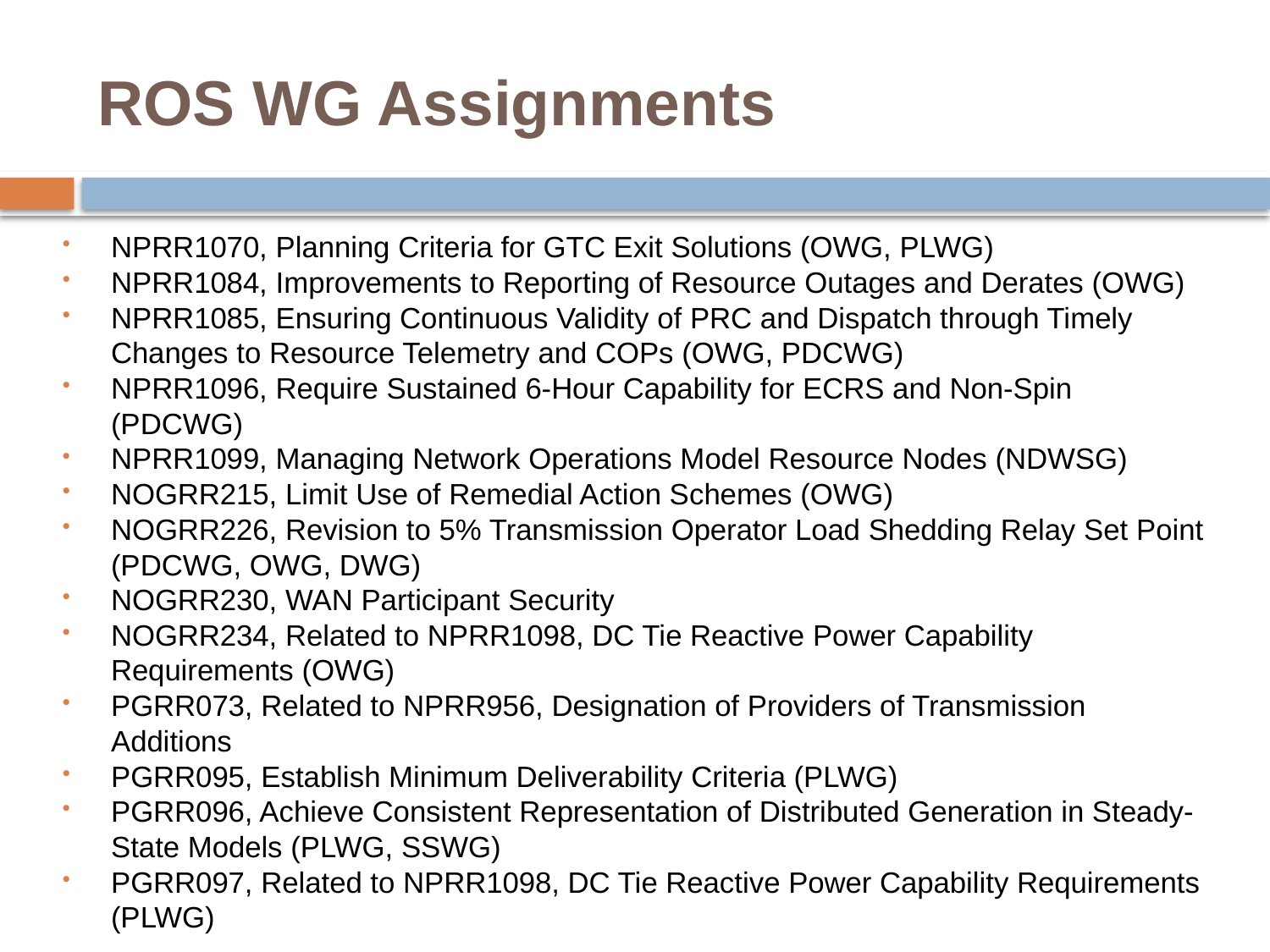

# ROS WG Assignments
NPRR1070, Planning Criteria for GTC Exit Solutions (OWG, PLWG)
NPRR1084, Improvements to Reporting of Resource Outages and Derates (OWG)
NPRR1085, Ensuring Continuous Validity of PRC and Dispatch through Timely Changes to Resource Telemetry and COPs (OWG, PDCWG)
NPRR1096, Require Sustained 6-Hour Capability for ECRS and Non-Spin (PDCWG)
NPRR1099, Managing Network Operations Model Resource Nodes (NDWSG)
NOGRR215, Limit Use of Remedial Action Schemes (OWG)
NOGRR226, Revision to 5% Transmission Operator Load Shedding Relay Set Point (PDCWG, OWG, DWG)
NOGRR230, WAN Participant Security
NOGRR234, Related to NPRR1098, DC Tie Reactive Power Capability Requirements (OWG)
PGRR073, Related to NPRR956, Designation of Providers of Transmission Additions
PGRR095, Establish Minimum Deliverability Criteria (PLWG)
PGRR096, Achieve Consistent Representation of Distributed Generation in Steady-State Models (PLWG, SSWG)
PGRR097, Related to NPRR1098, DC Tie Reactive Power Capability Requirements (PLWG)